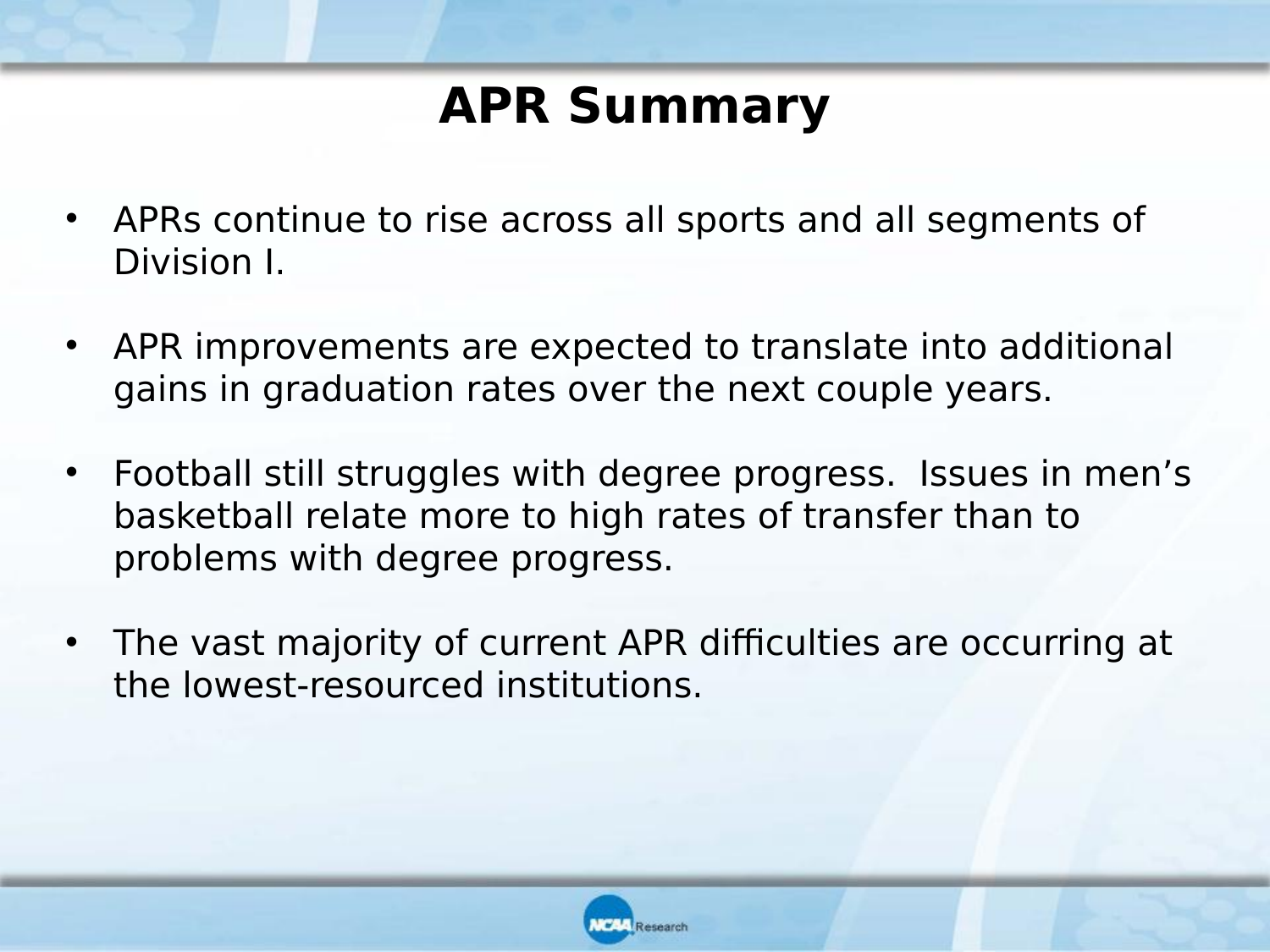

APR Summary
APRs continue to rise across all sports and all segments of Division I.

APR improvements are expected to translate into additional gains in graduation rates over the next couple years.

Football still struggles with degree progress.  Issues in men’s basketball relate more to high rates of transfer than to problems with degree progress.

The vast majority of current APR difficulties are occurring at the lowest-resourced institutions.